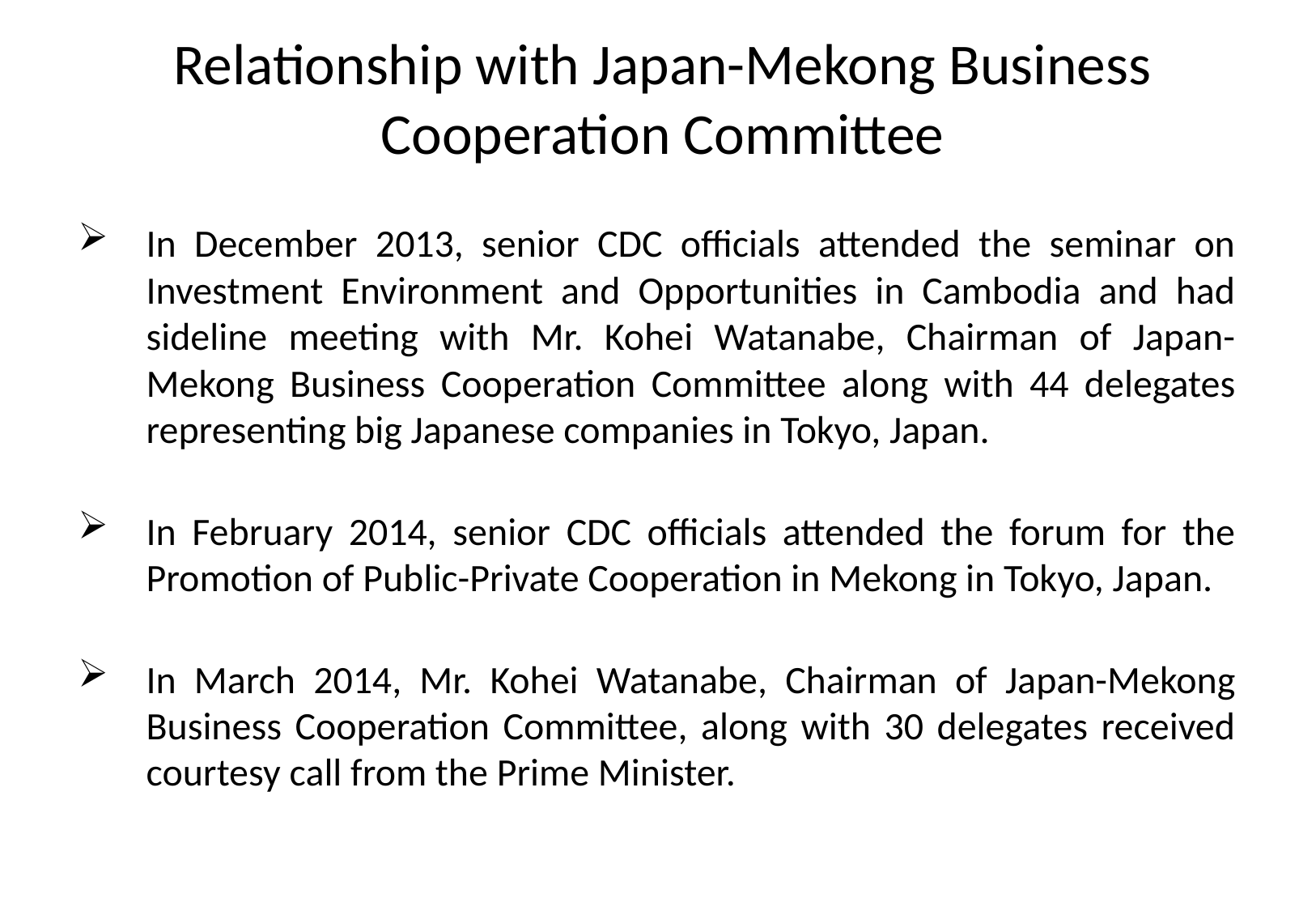

# Relationship with Japan-Mekong Business Cooperation Committee
In December 2013, senior CDC officials attended the seminar on Investment Environment and Opportunities in Cambodia and had sideline meeting with Mr. Kohei Watanabe, Chairman of Japan-Mekong Business Cooperation Committee along with 44 delegates representing big Japanese companies in Tokyo, Japan.

In February 2014, senior CDC officials attended the forum for the Promotion of Public-Private Cooperation in Mekong in Tokyo, Japan.

In March 2014, Mr. Kohei Watanabe, Chairman of Japan-Mekong Business Cooperation Committee, along with 30 delegates received courtesy call from the Prime Minister.